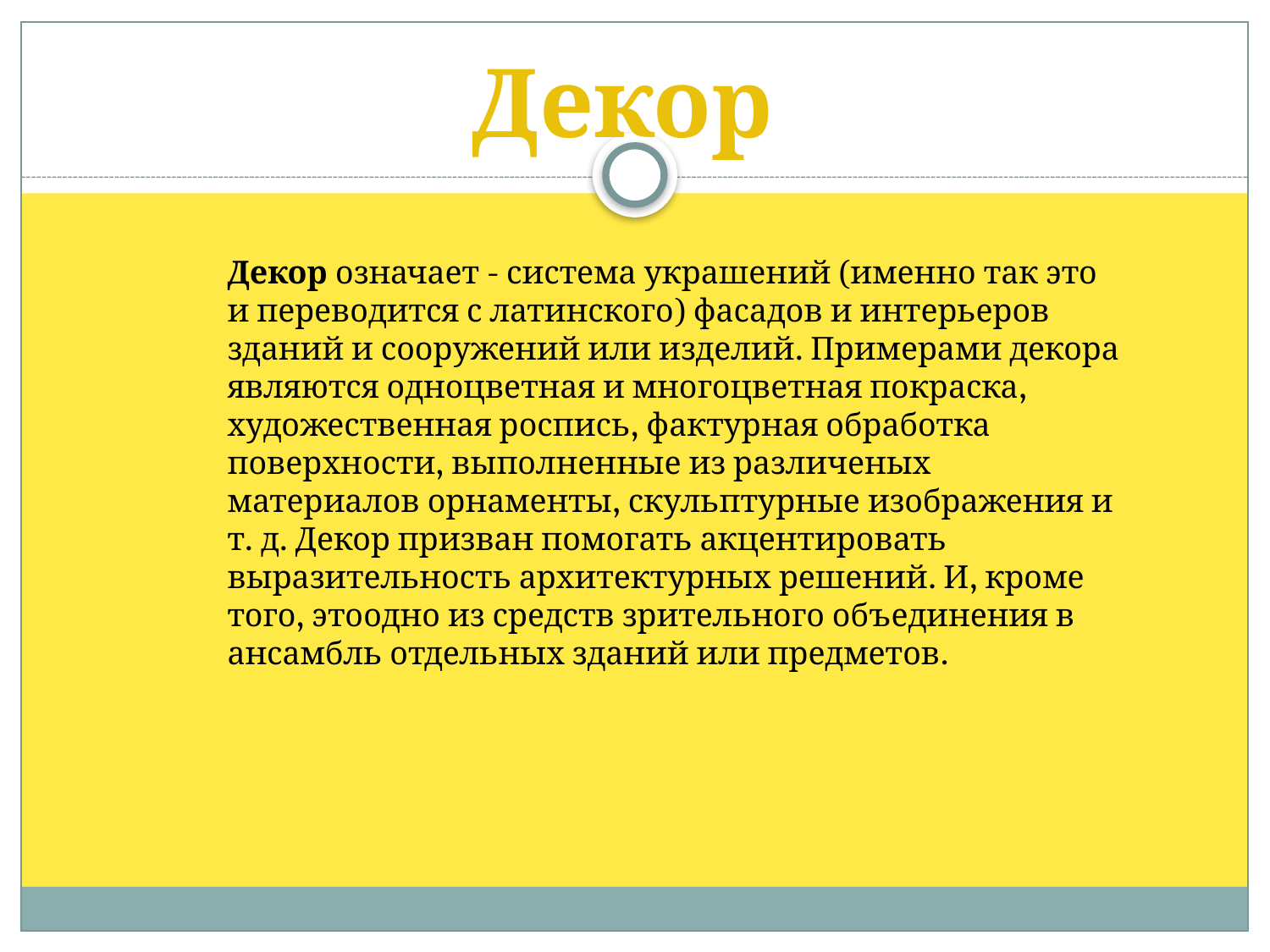

Декор
Декор означает - система украшений (именно так это и переводится с латинского) фасадов и интерьеров зданий и сооружений или изделий. Примерами декора являются одноцветная и многоцветная покраска, художественная роспись, фактурная обработка поверхности, выполненные из различеных материалов орнаменты, скульптурные изображения и т. д. Декор призван помогать акцентировать выразительность архитектурных решений. И, кроме того, этоодно из средств зрительного объединения в ансамбль отдельных зданий или предметов.